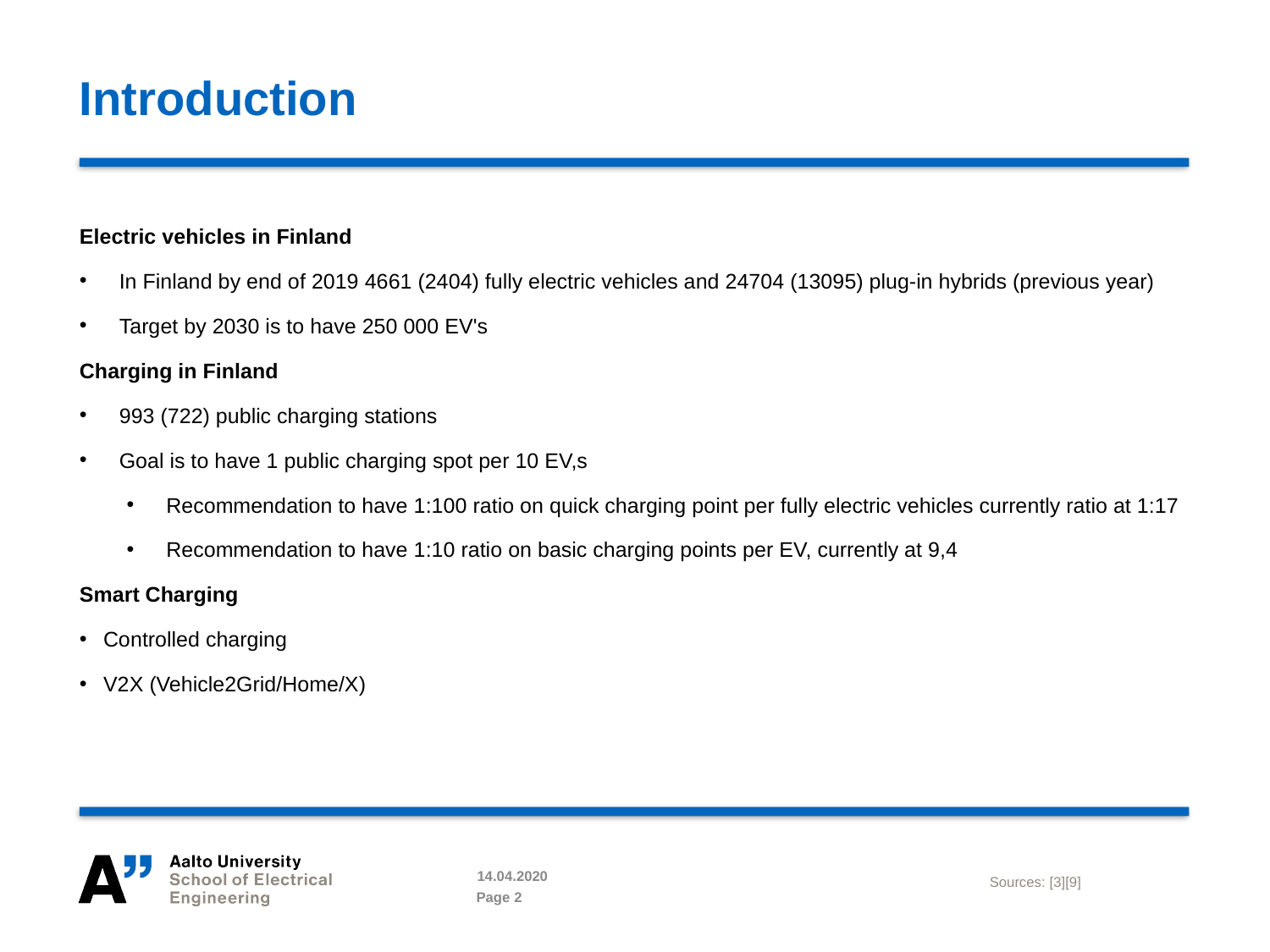

# Introduction
Electric vehicles in Finland
In Finland by end of 2019 4661 (2404) fully electric vehicles and 24704 (13095) plug-in hybrids (previous year)
Target by 2030 is to have 250 000 EV's
Charging in Finland
993 (722) public charging stations
Goal is to have 1 public charging spot per 10 EV,s
Recommendation to have 1:100 ratio on quick charging point per fully electric vehicles currently ratio at 1:17
Recommendation to have 1:10 ratio on basic charging points per EV, currently at 9,4
Smart Charging
Controlled charging
V2X (Vehicle2Grid/Home/X)

14.04.2020
Sources: [3][9]
Page 2